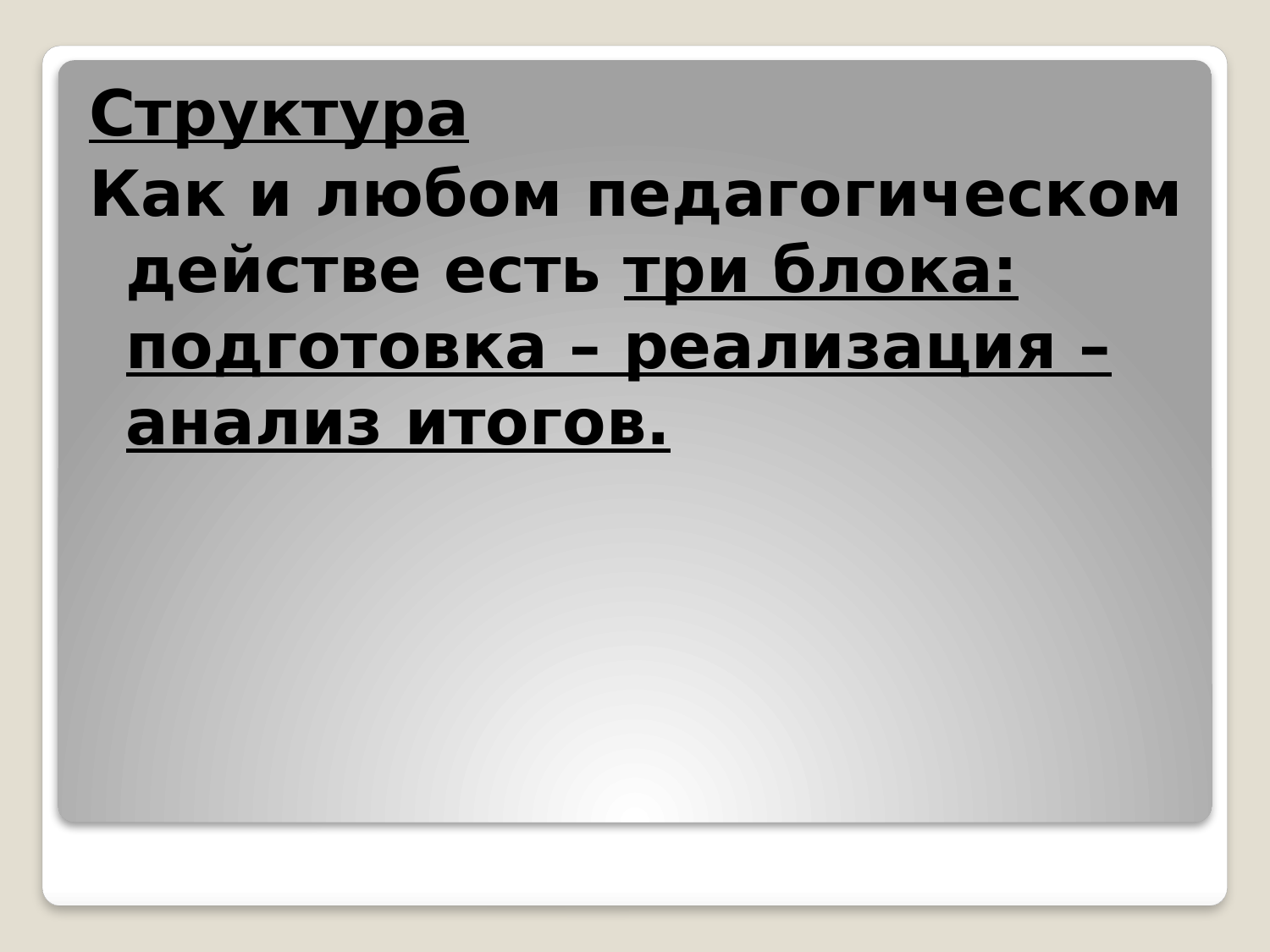

Структура
Как и любом педагогическом действе есть три блока: подготовка – реализация – анализ итогов.